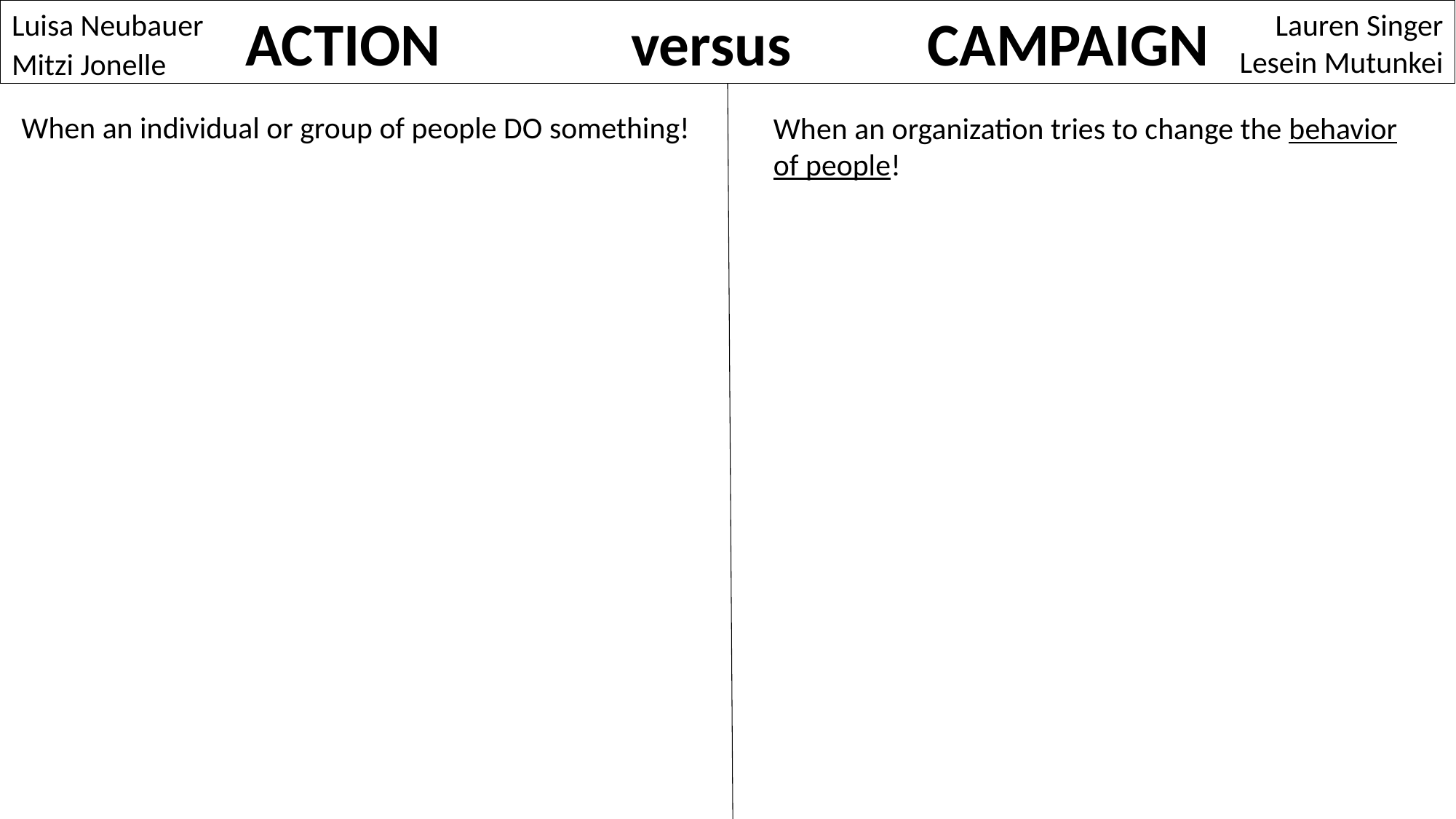

Luisa Neubauer
ACTION              versus          CAMPAIGN
Lauren Singer
Lesein Mutunkei
Mitzi Jonelle
When an individual or group of people DO something!
When an organization tries to change the behavior of people!